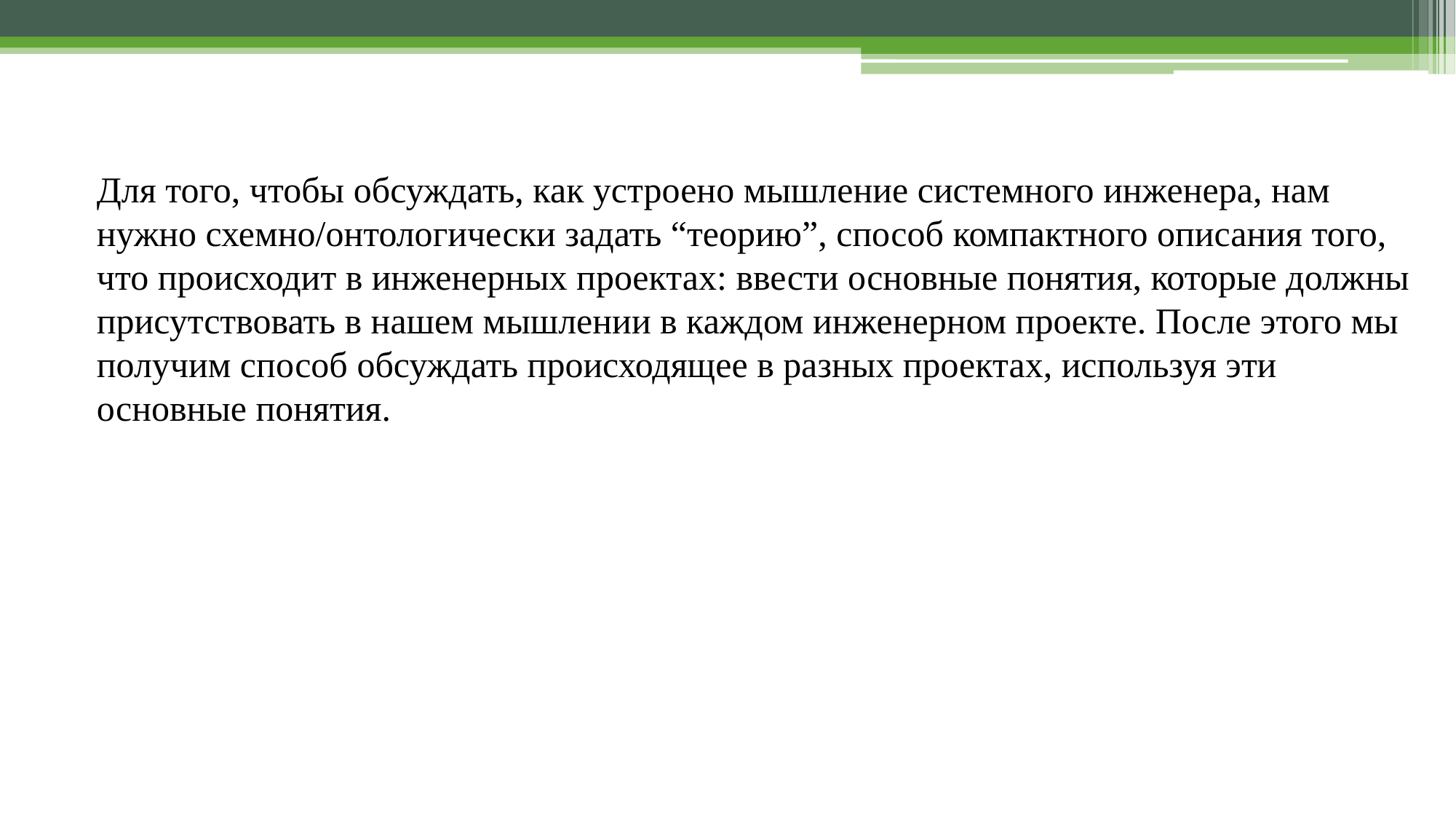

Для того, чтобы обсуждать, как устроено мышление системного инженера, нам нужно схемно/онтологически задать “теорию”, способ компактного описания того, что происходит в инженерных проектах: ввести основные понятия, которые должны присутствовать в нашем мышлении в каждом инженерном проекте. После этого мы получим способ обсуждать происходящее в разных проектах, используя эти основные понятия.